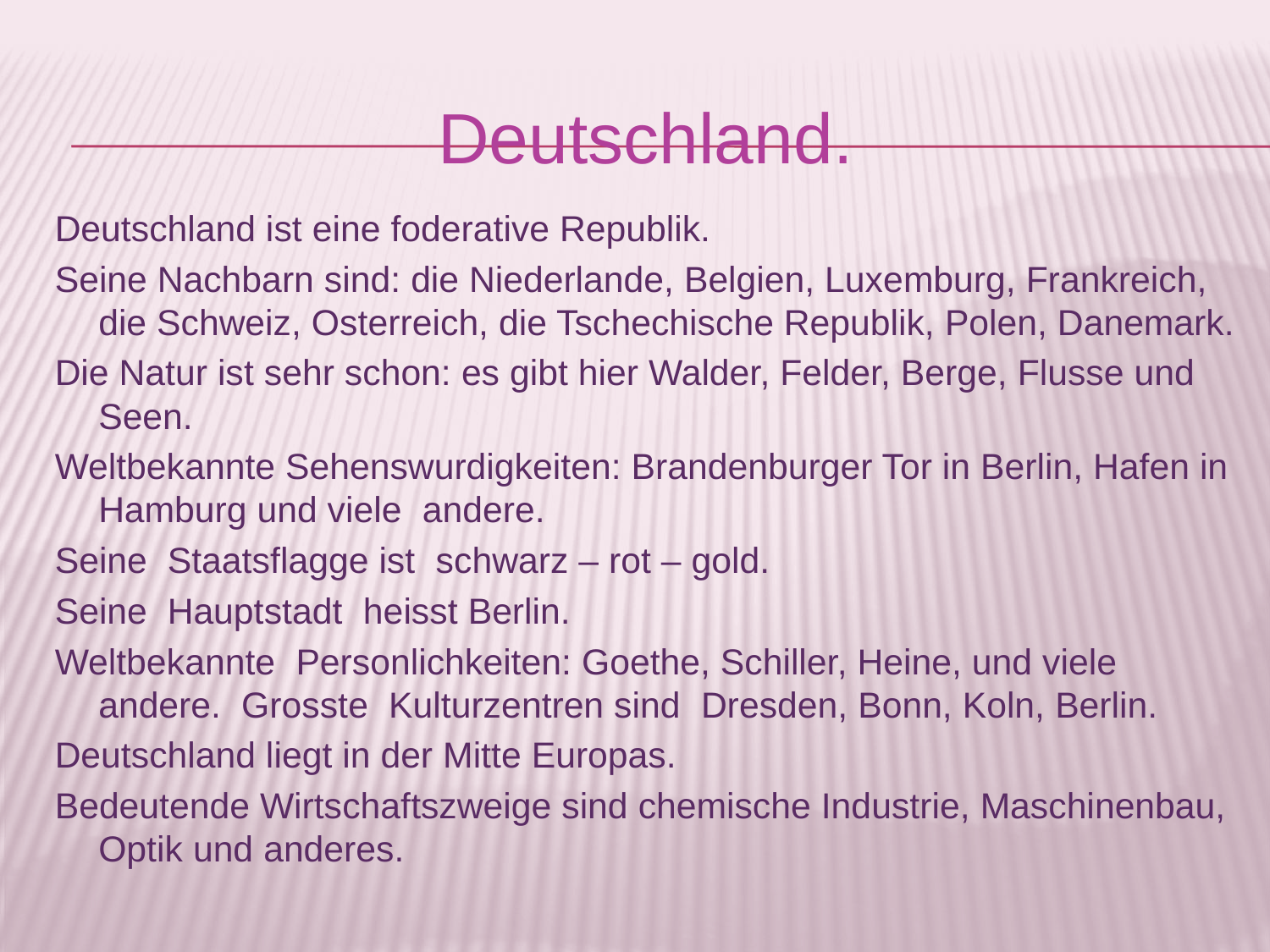

Deutschland.

Deutschland ist eine foderative Republik.
Seine Nachbarn sind: die Niederlande, Belgien, Luxemburg, Frankreich, die Schweiz, Osterreich, die Tschechische Republik, Polen, Danemark.
Die Natur ist sehr schon: es gibt hier Walder, Felder, Berge, Flusse und Seen.
Weltbekannte Sehenswurdigkeiten: Brandenburger Tor in Berlin, Hafen in Hamburg und viele  andere.
Seine  Staatsflagge ist  schwarz – rot – gold.
Seine  Hauptstadt  heisst Berlin.
Weltbekannte  Personlichkeiten: Goethe, Schiller, Heine, und viele andere.  Grosste  Kulturzentren sind  Dresden, Bonn, Koln, Berlin.
Deutschland liegt in der Mitte Europas.
Bedeutende Wirtschaftszweige sind chemische Industrie, Maschinenbau, Optik und anderes.